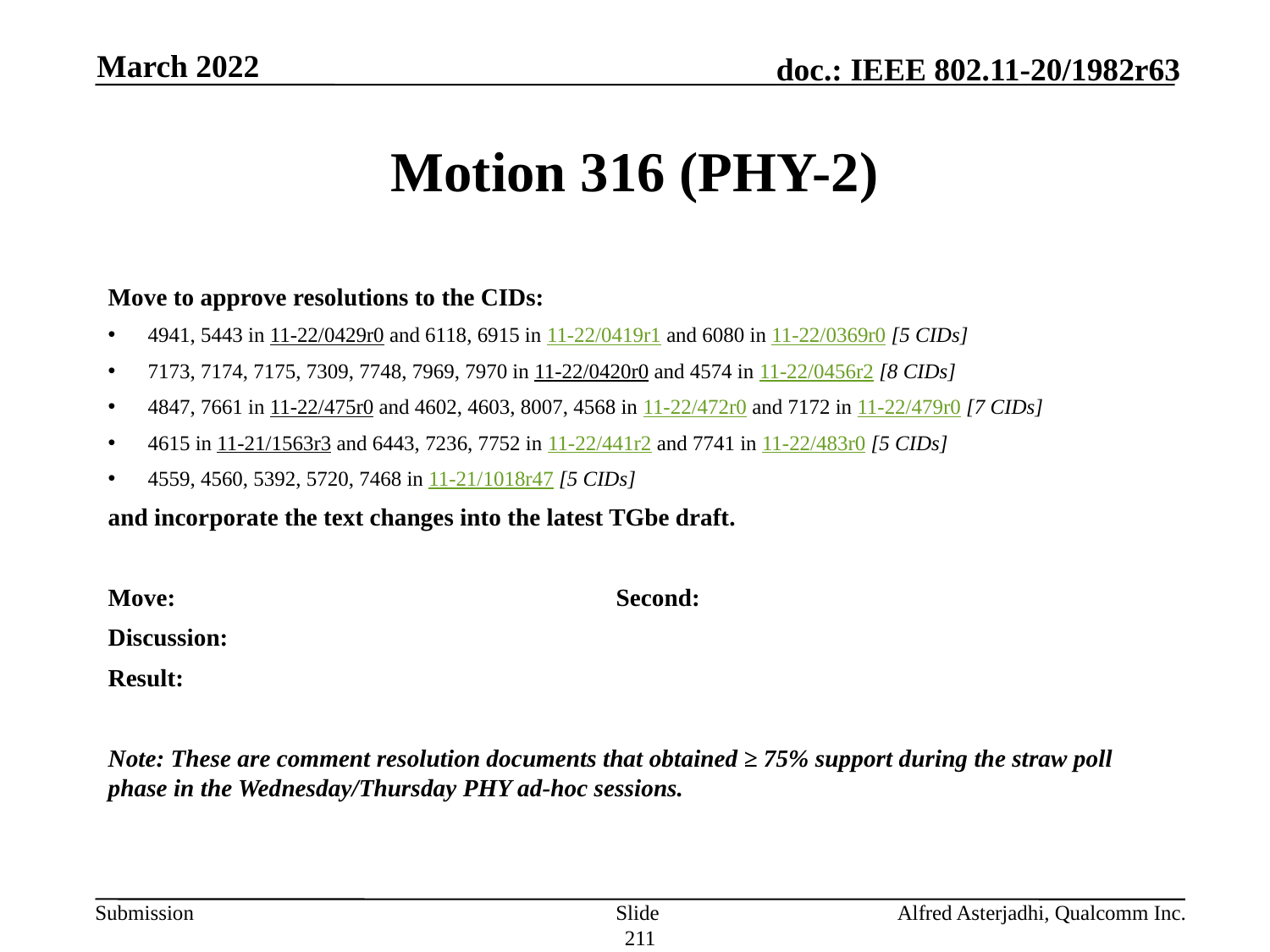

March 2022
# Motion 316 (PHY-2)
Move to approve resolutions to the CIDs:
4941, 5443 in 11-22/0429r0 and 6118, 6915 in 11-22/0419r1 and 6080 in 11-22/0369r0 [5 CIDs]
7173, 7174, 7175, 7309, 7748, 7969, 7970 in 11-22/0420r0 and 4574 in 11-22/0456r2 [8 CIDs]
4847, 7661 in 11-22/475r0 and 4602, 4603, 8007, 4568 in 11-22/472r0 and 7172 in 11-22/479r0 [7 CIDs]
4615 in 11-21/1563r3 and 6443, 7236, 7752 in 11-22/441r2 and 7741 in 11-22/483r0 [5 CIDs]
4559, 4560, 5392, 5720, 7468 in 11-21/1018r47 [5 CIDs]
and incorporate the text changes into the latest TGbe draft.

Move: 				Second:
Discussion:
Result:

Note: These are comment resolution documents that obtained ≥ 75% support during the straw poll phase in the Wednesday/Thursday PHY ad-hoc sessions.

Slide 211
Alfred Asterjadhi, Qualcomm Inc.